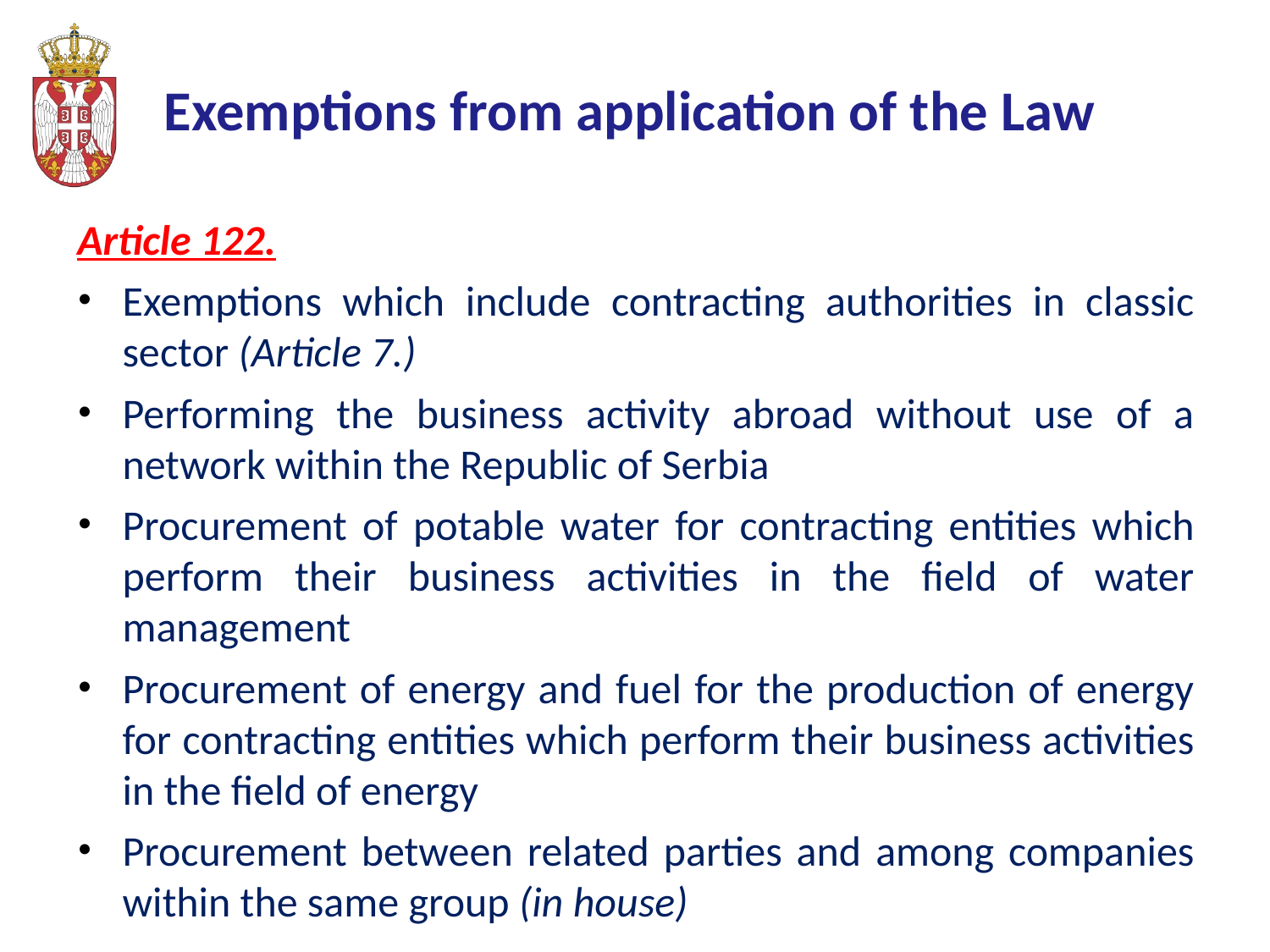

# Exemptions from application of the Law
Article 122.
Exemptions which include contracting authorities in classic sector (Article 7.)
Performing the business activity abroad without use of a network within the Republic of Serbia
Procurement of potable water for contracting entities which perform their business activities in the field of water management
Procurement of energy and fuel for the production of energy for contracting entities which perform their business activities in the field of energy
Procurement between related parties and among companies within the same group (in house)